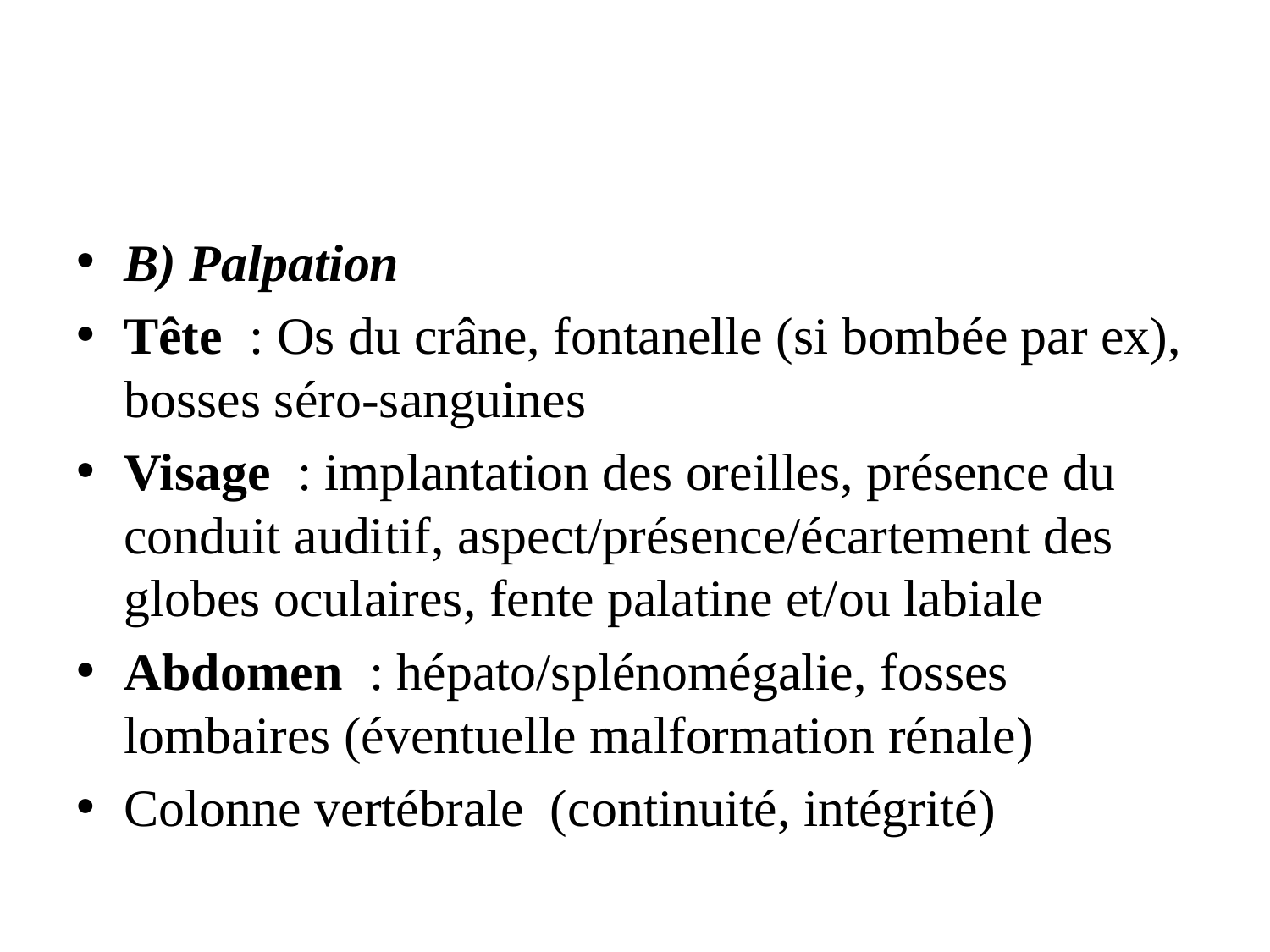

#
B) Palpation
Tête  : Os du crâne, fontanelle (si bombée par ex), bosses séro-sanguines
Visage  : implantation des oreilles, présence du conduit auditif, aspect/présence/écartement des globes oculaires, fente palatine et/ou labiale
Abdomen  : hépato/splénomégalie, fosses lombaires (éventuelle malformation rénale)
Colonne vertébrale  (continuité, intégrité)